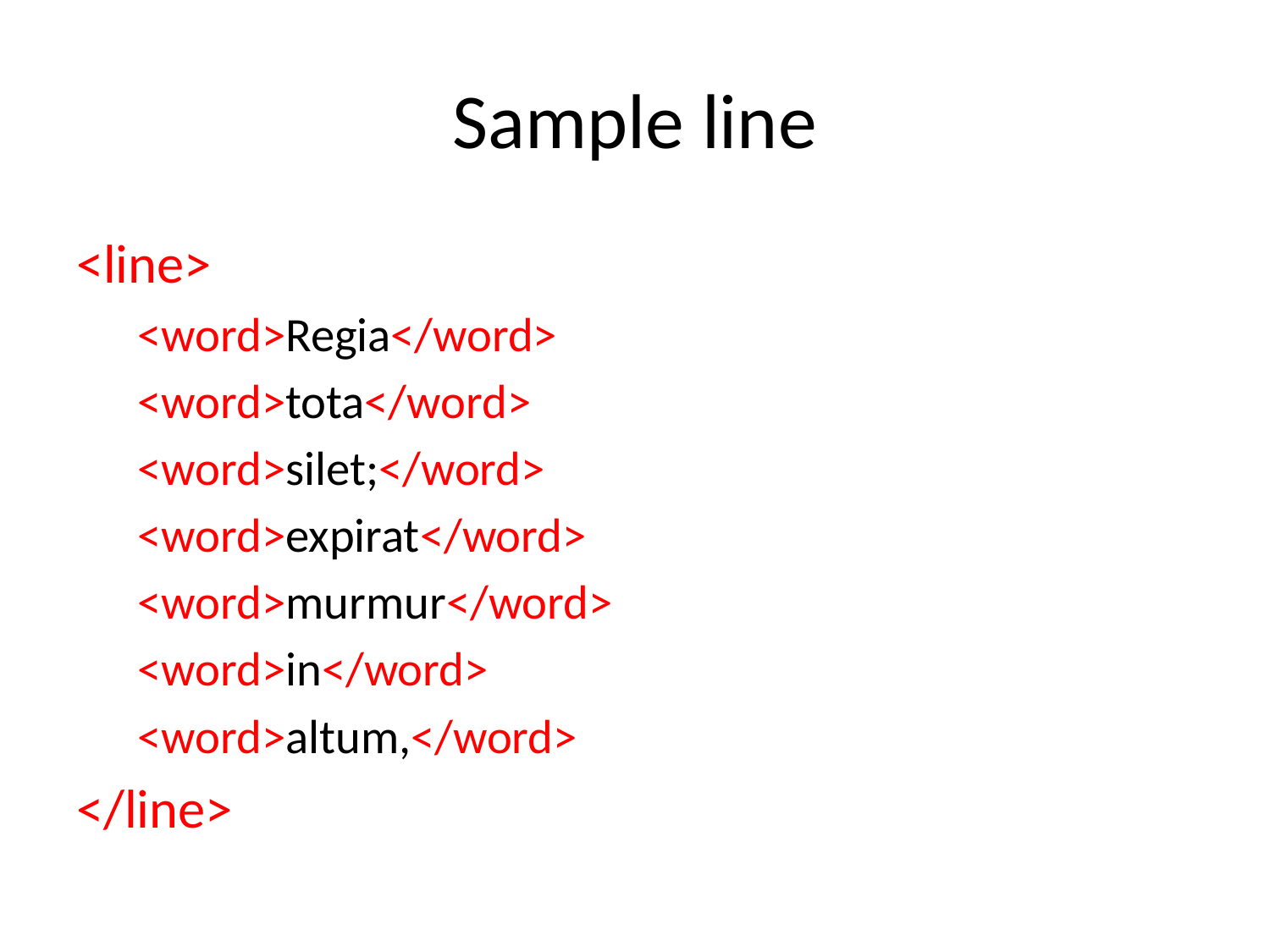

# Sample line
<line>
<word>Regia</word>
<word>tota</word>
<word>silet;</word>
<word>expirat</word>
<word>murmur</word>
<word>in</word>
<word>altum,</word>
</line>